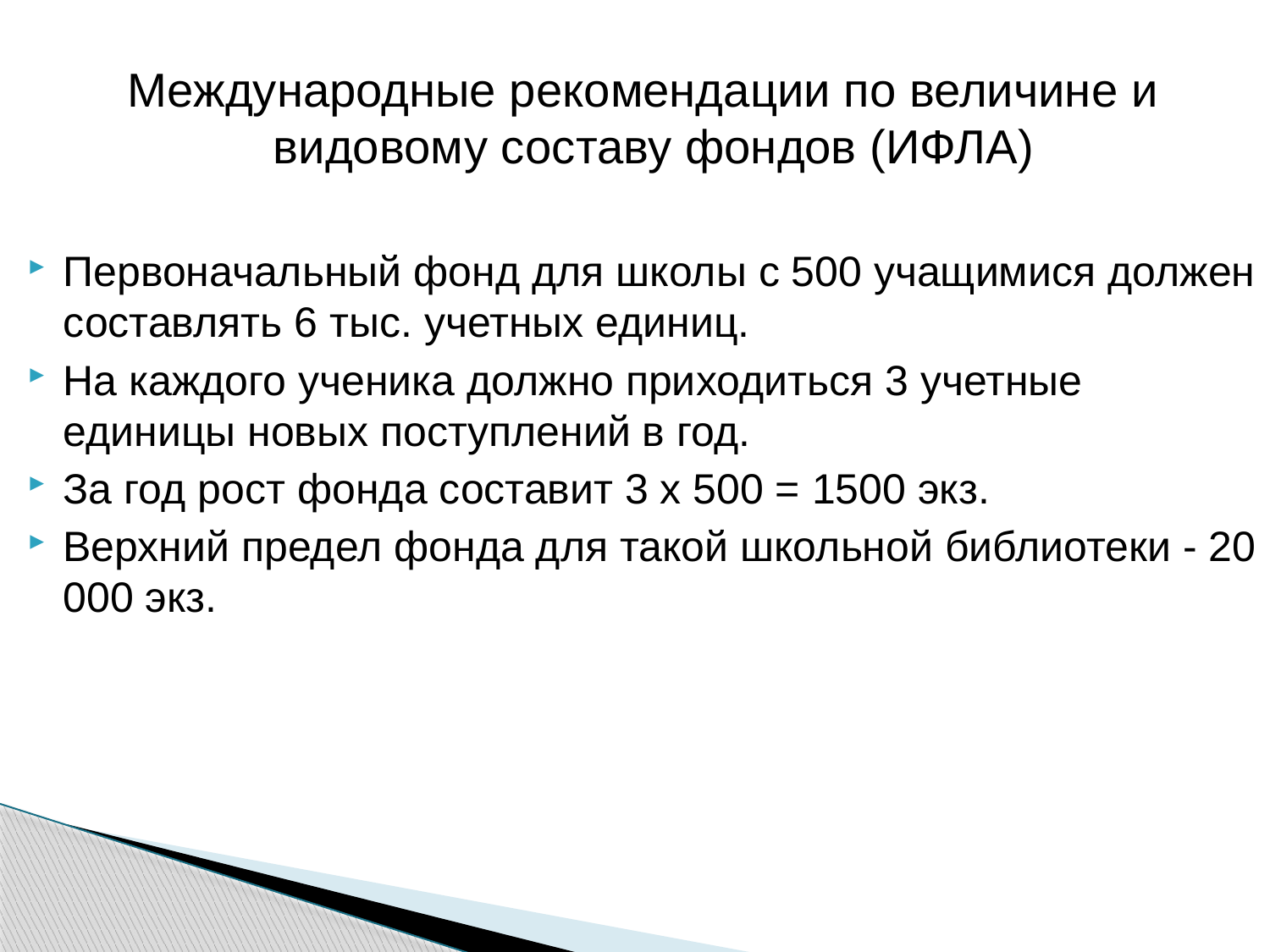

#
Международные рекомендации по величине и видовому составу фондов (ИФЛА)

Первоначальный фонд для школы с 500 учащимися должен составлять 6 тыс. учетных единиц.
На каждого ученика должно приходиться 3 учетные единицы новых поступлений в год.
За год рост фонда составит 3 х 500 = 1500 экз.
Верхний предел фонда для такой школьной библиотеки - 20 000 экз.